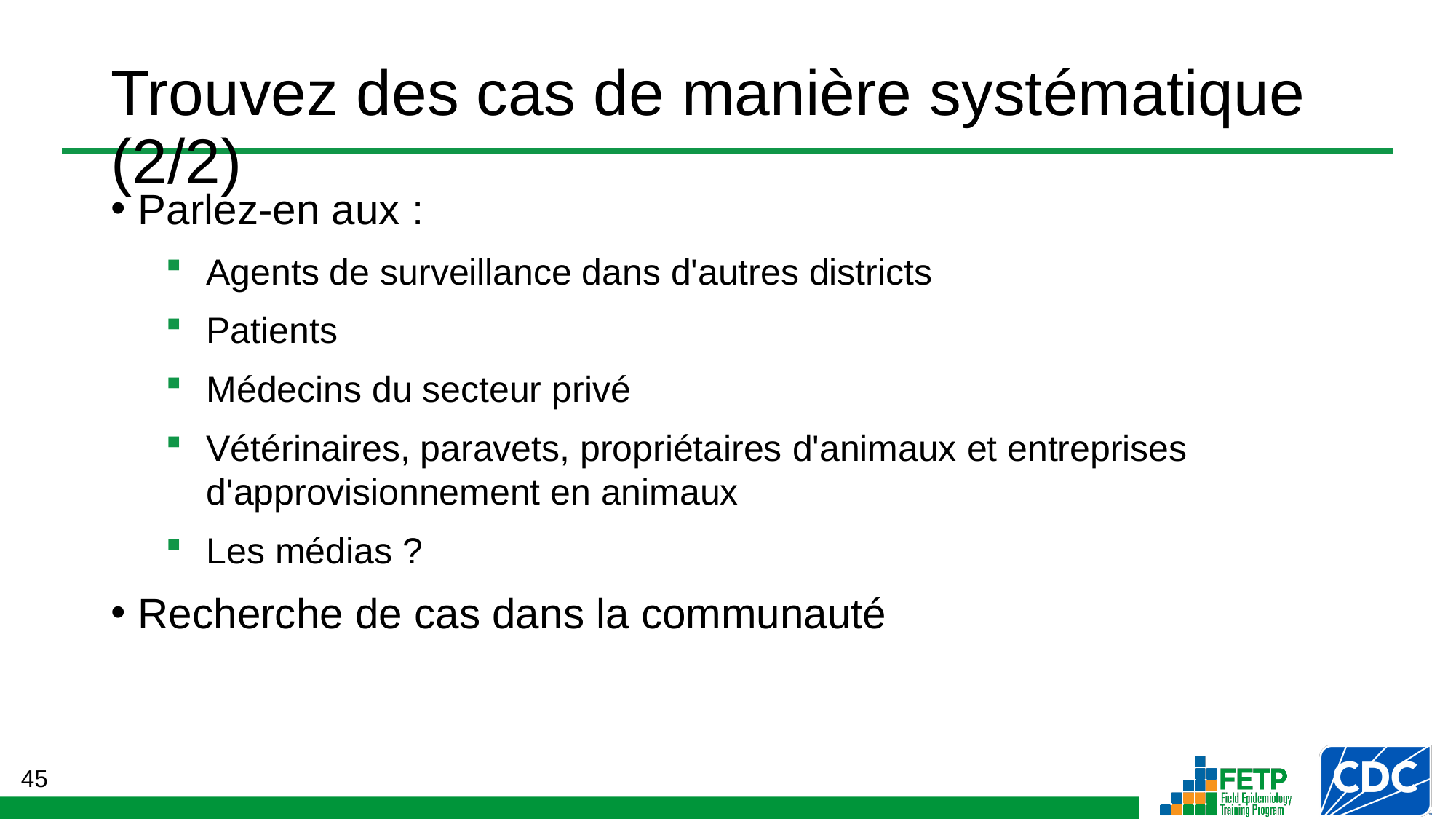

# Trouvez des cas de manière systématique (2/2)
Parlez-en aux :
Agents de surveillance dans d'autres districts
Patients
Médecins du secteur privé
Vétérinaires, paravets, propriétaires d'animaux et entreprises d'approvisionnement en animaux
Les médias ?
Recherche de cas dans la communauté